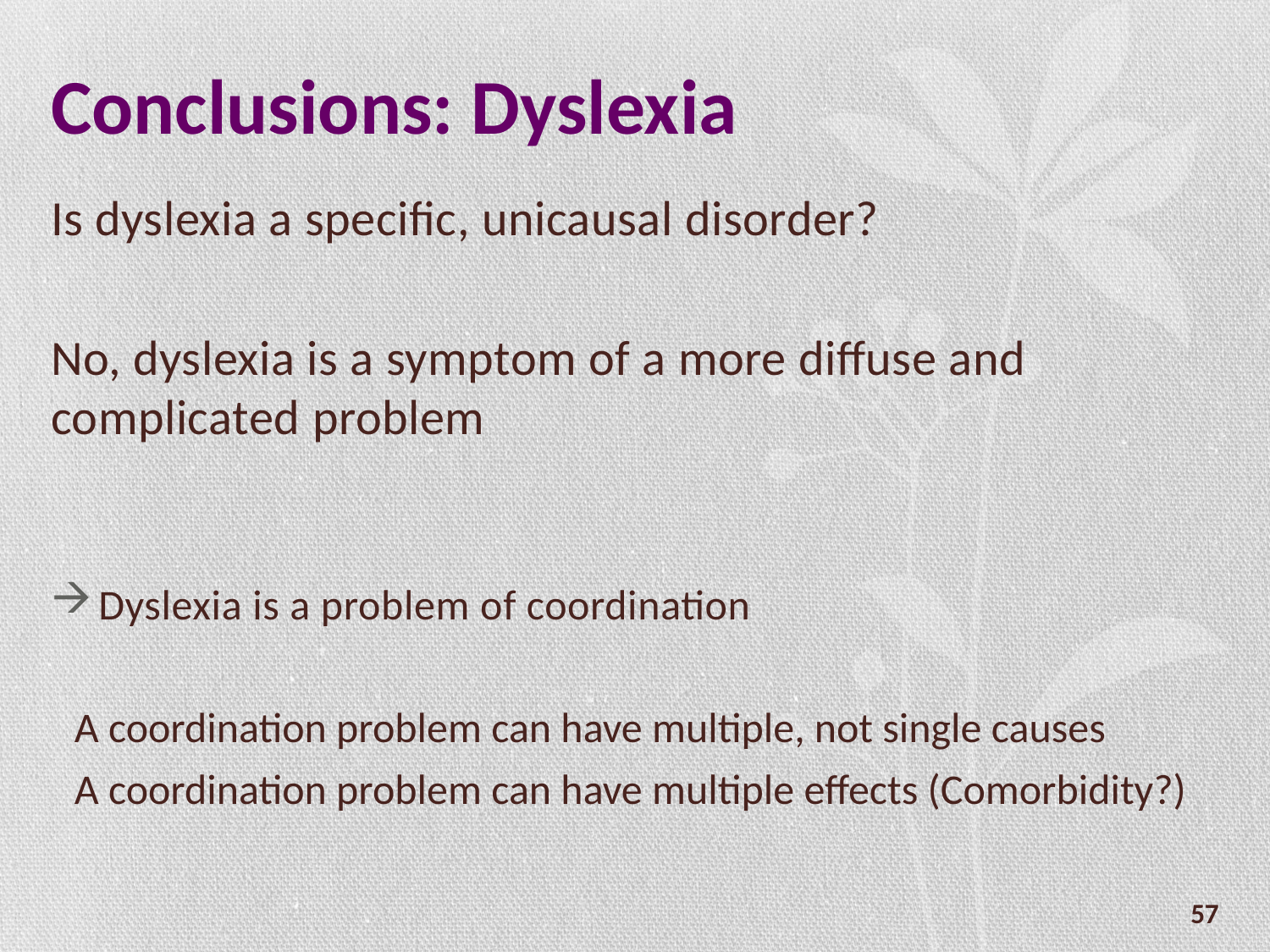

# Conclusions: Dyslexia
Is dyslexia a specific, unicausal disorder?

No, dyslexia is a symptom of a more diffuse and complicated problem

Dyslexia is a problem of coordination

A coordination problem can have multiple, not single causes
A coordination problem can have multiple effects (Comorbidity?)

57